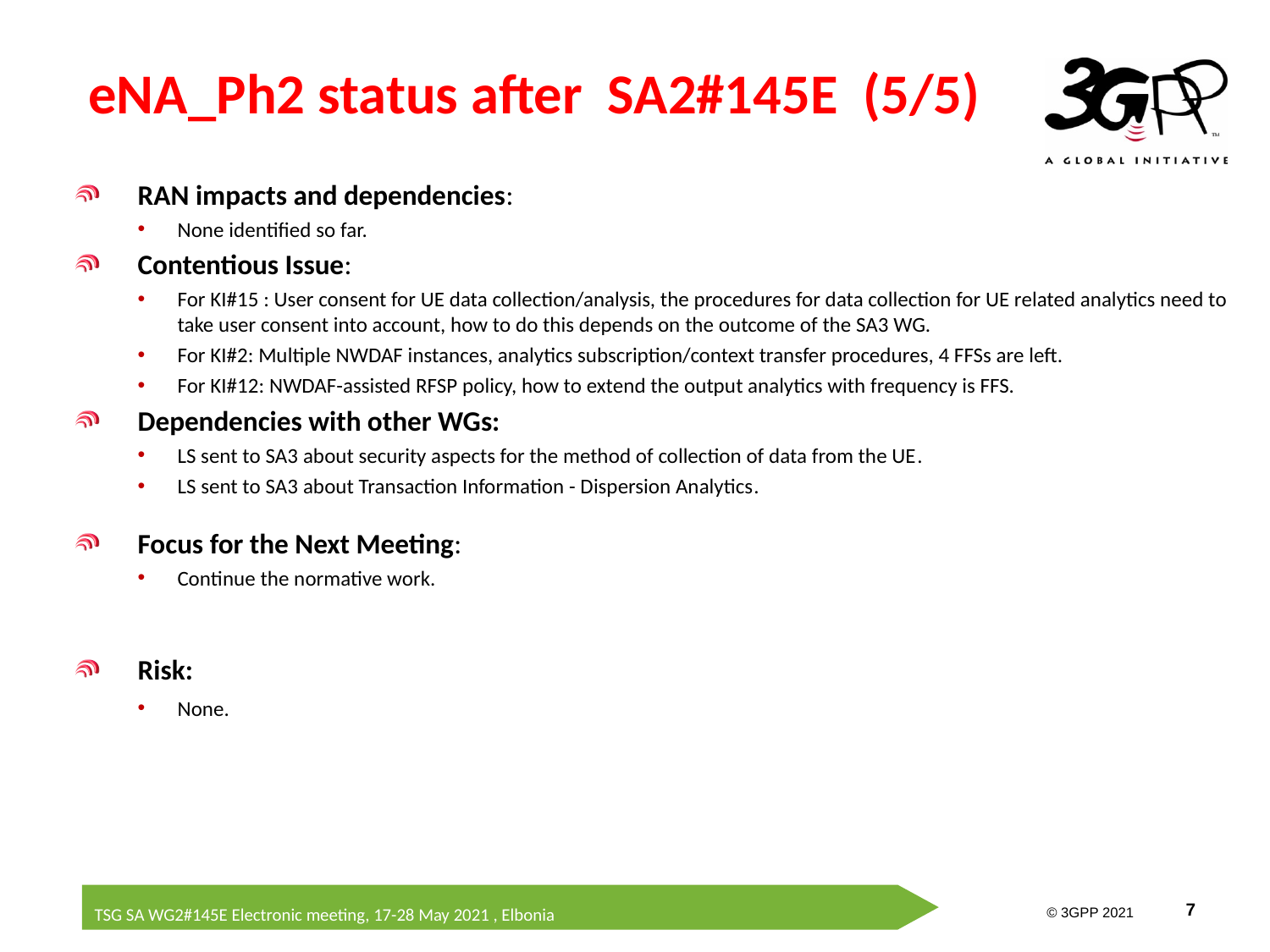

# eNA_Ph2 status after  SA2#145E  (5/5)
RAN impacts and dependencies:
None identified so far.
Contentious Issue:
For KI#15 : User consent for UE data collection/analysis, the procedures for data collection for UE related analytics need to take user consent into account, how to do this depends on the outcome of the SA3 WG.
For KI#2: Multiple NWDAF instances, analytics subscription/context transfer procedures, 4 FFSs are left.
For KI#12: NWDAF-assisted RFSP policy, how to extend the output analytics with frequency is FFS.
Dependencies with other WGs:
LS sent to SA3 about security aspects for the method of collection of data from the UE.
LS sent to SA3 about Transaction Information - Dispersion Analytics.

Focus for the Next Meeting:
Continue the normative work.

Risk:
None.